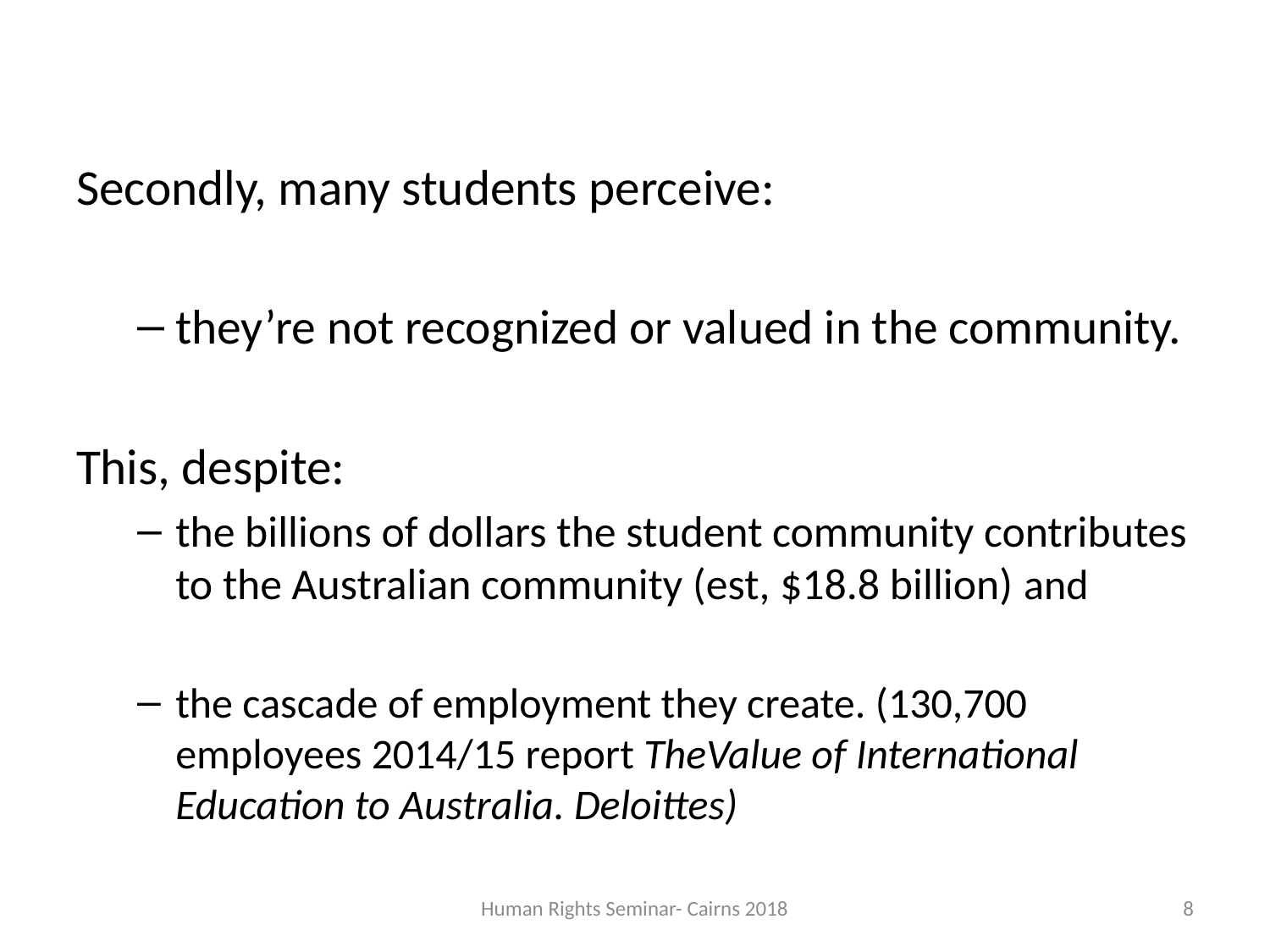

Secondly, many students perceive:

they’re not recognized or valued in the community.

This, despite:
the billions of dollars the student community contributes to the Australian community (est, $18.8 billion) and

the cascade of employment they create. (130,700 employees 2014/15 report TheValue of International Education to Australia. Deloittes)

Human Rights Seminar- Cairns 2018
8